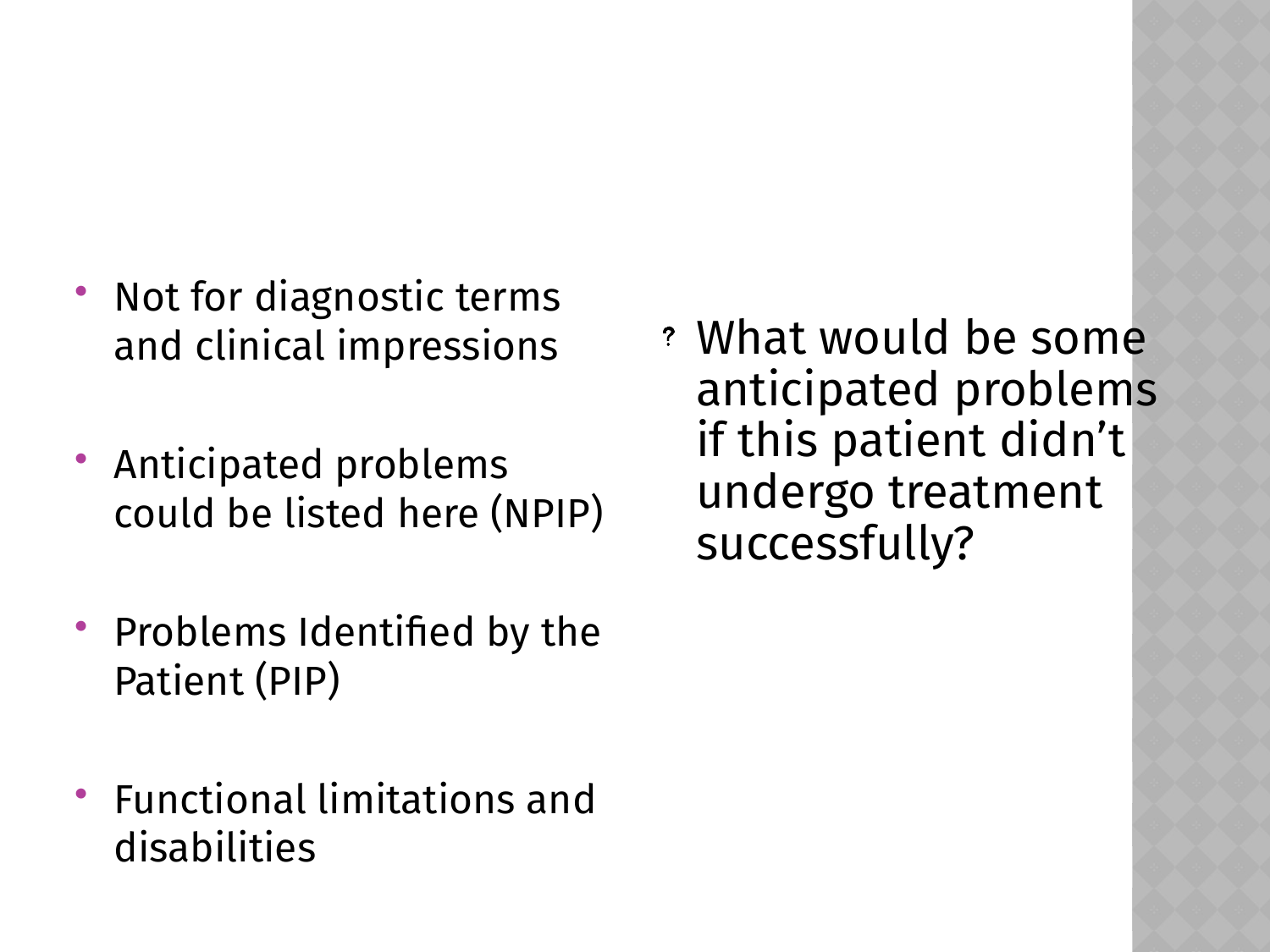

#
Not for diagnostic terms and clinical impressions

Anticipated problems could be listed here (NPIP)

Problems Identified by the Patient (PIP)

Functional limitations and disabilities
What would be some anticipated problems if this patient didn’t undergo treatment successfully?